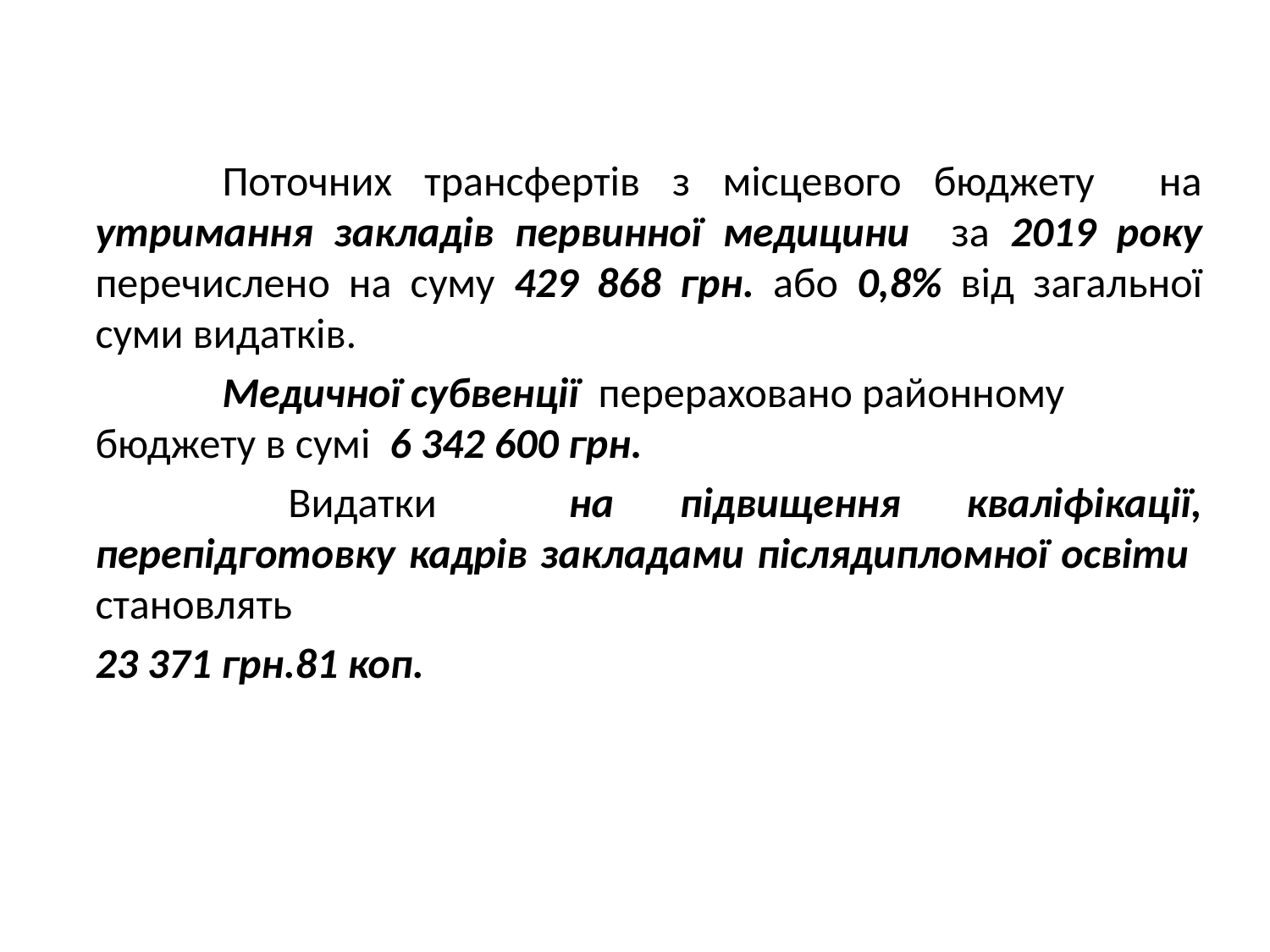

Поточних трансфертів з місцевого бюджету  на утримання закладів первинної медицини  за 2019 року перечислено на суму 429 868 грн. або 0,8% від загальної суми видатків.
		Медичної субвенції  перераховано районному бюджету в сумі  6 342 600 грн.
		 Видатки  на підвищення кваліфікації, перепідготовку кадрів закладами післядипломної освіти  становлять
	23 371 грн.81 коп.